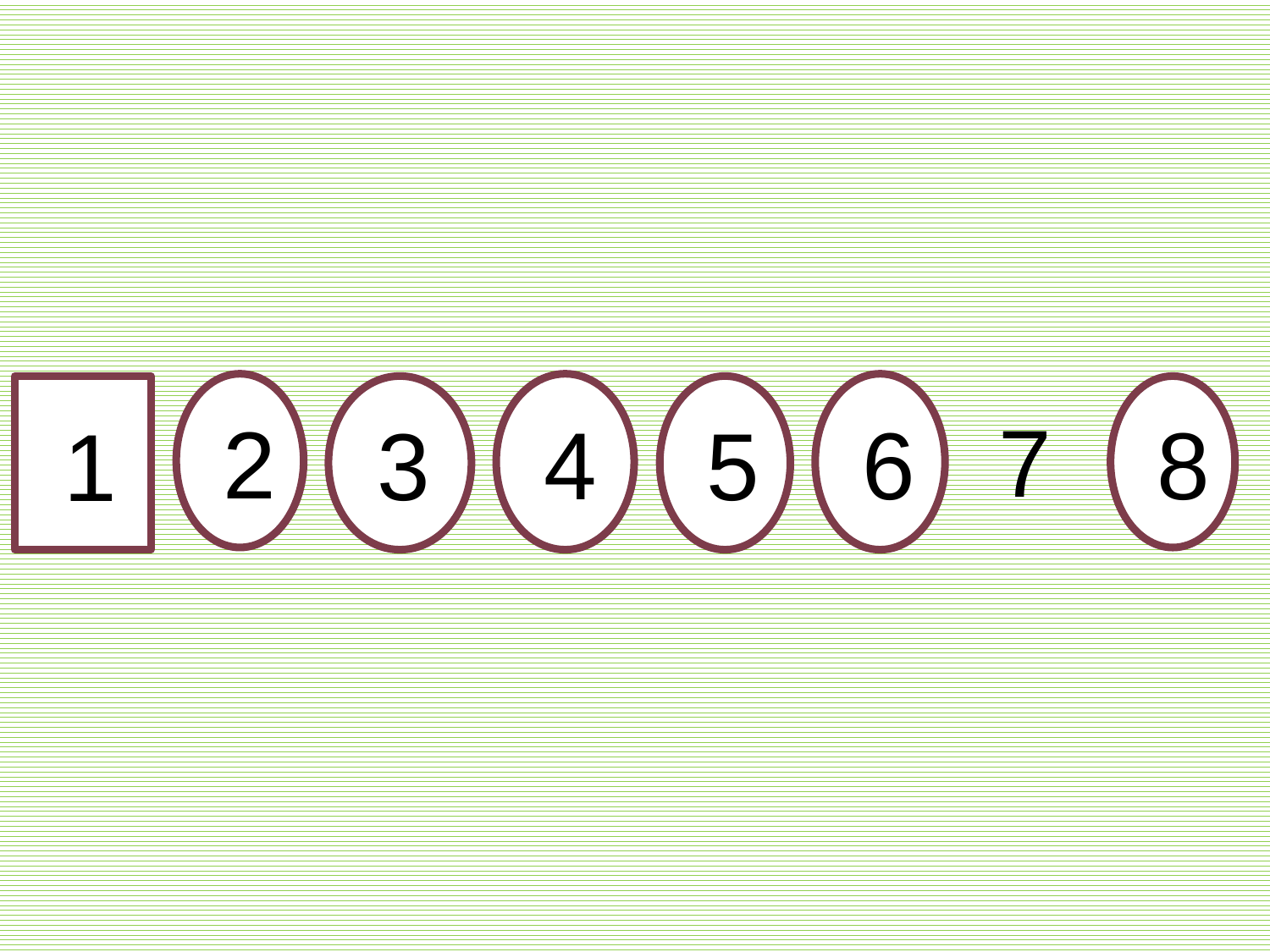

2
4
6
1
3
5
8
7